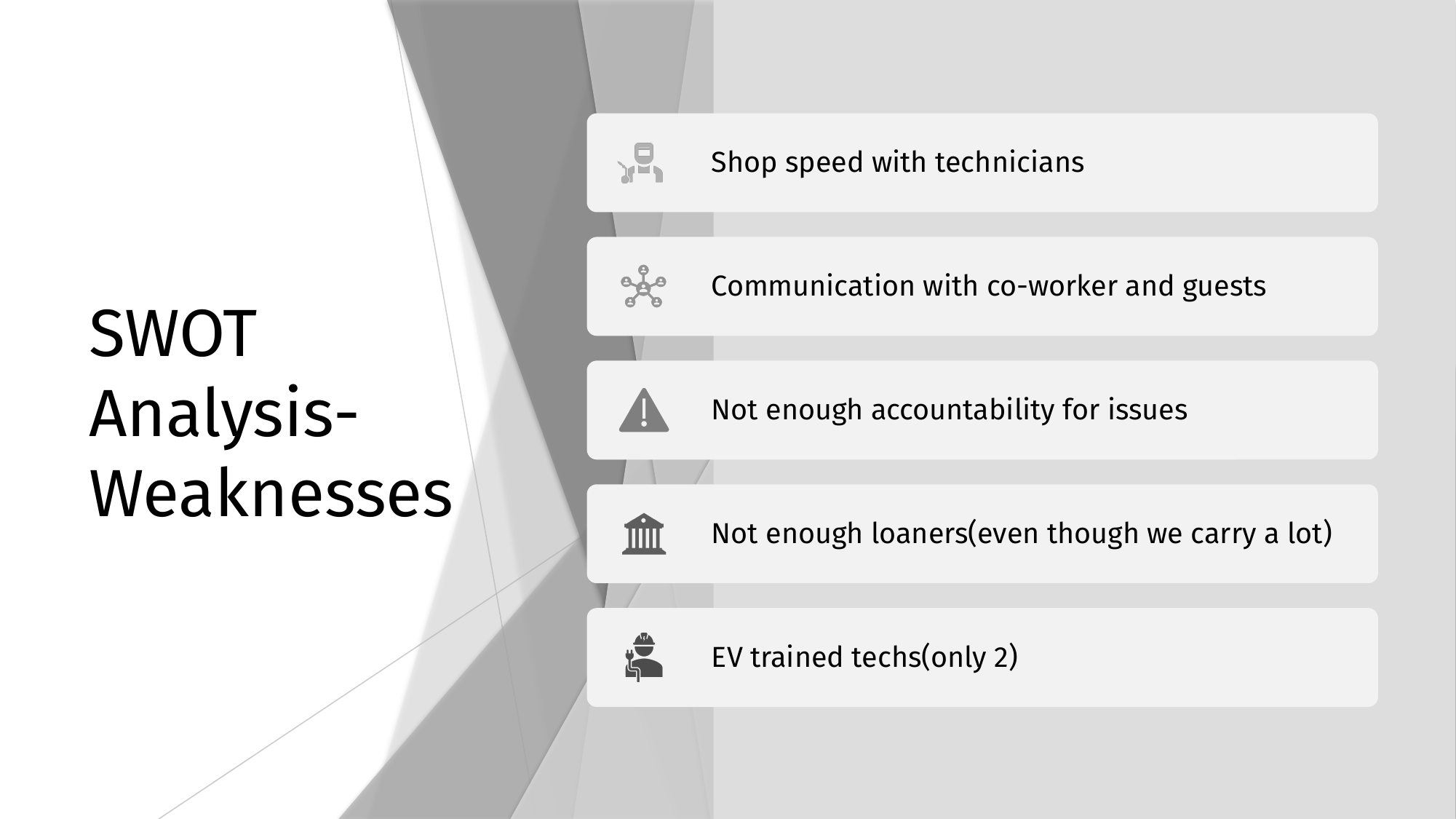

Shop speed with technicians
Communication with co-worker and guests
Not enough accountability for issues
Not enough loaners(even though we carry a lot)
EV trained techs(only 2)
# SWOT Analysis- Weaknesses